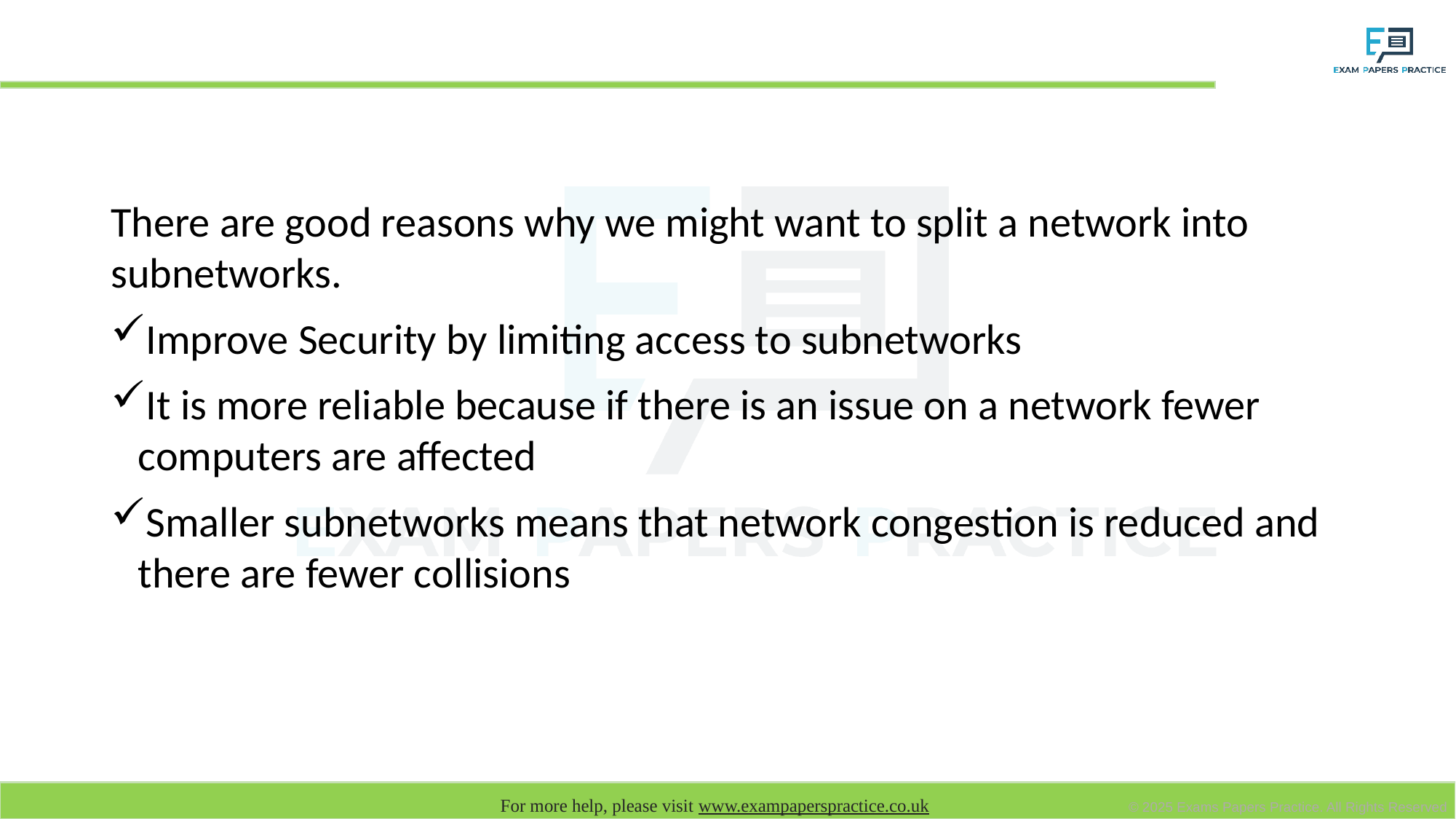

# Sub networks
There are good reasons why we might want to split a network into subnetworks.
Improve Security by limiting access to subnetworks
It is more reliable because if there is an issue on a network fewer computers are affected
Smaller subnetworks means that network congestion is reduced and there are fewer collisions